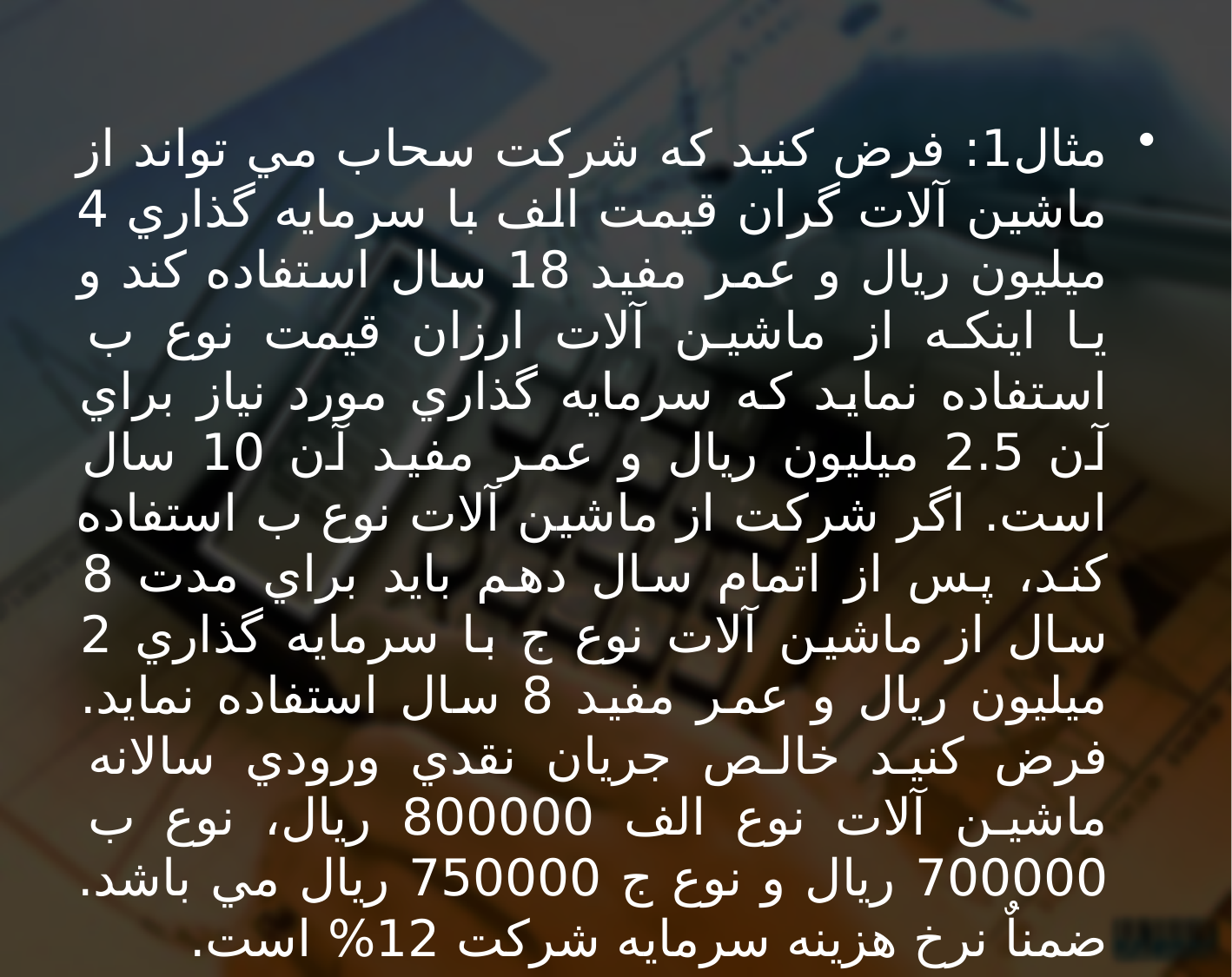

مثال1: فرض كنيد كه شركت سحاب مي تواند از ماشين آلات گران قيمت الف با سرمايه گذاري 4 ميليون ريال و عمر مفيد 18 سال استفاده كند و يا اينكه از ماشين آلات ارزان قيمت نوع ب استفاده نمايد كه سرمايه گذاري مورد نياز براي آن 2.5 ميليون ريال و عمر مفيد آن 10 سال است. اگر شركت از ماشين آلات نوع ب استفاده كند، پس از اتمام سال دهم بايد براي مدت 8 سال از ماشين آلات نوع ج با سرمايه گذاري 2 ميليون ريال و عمر مفيد 8 سال استفاده نمايد. فرض كنيد خالص جريان نقدي ورودي سالانه ماشين آلات نوع الف 800000 ريال، نوع ب 700000 ريال و نوع ج 750000 ريال مي باشد. ضمناٌ نرخ هزينه سرمايه شركت 12% است.